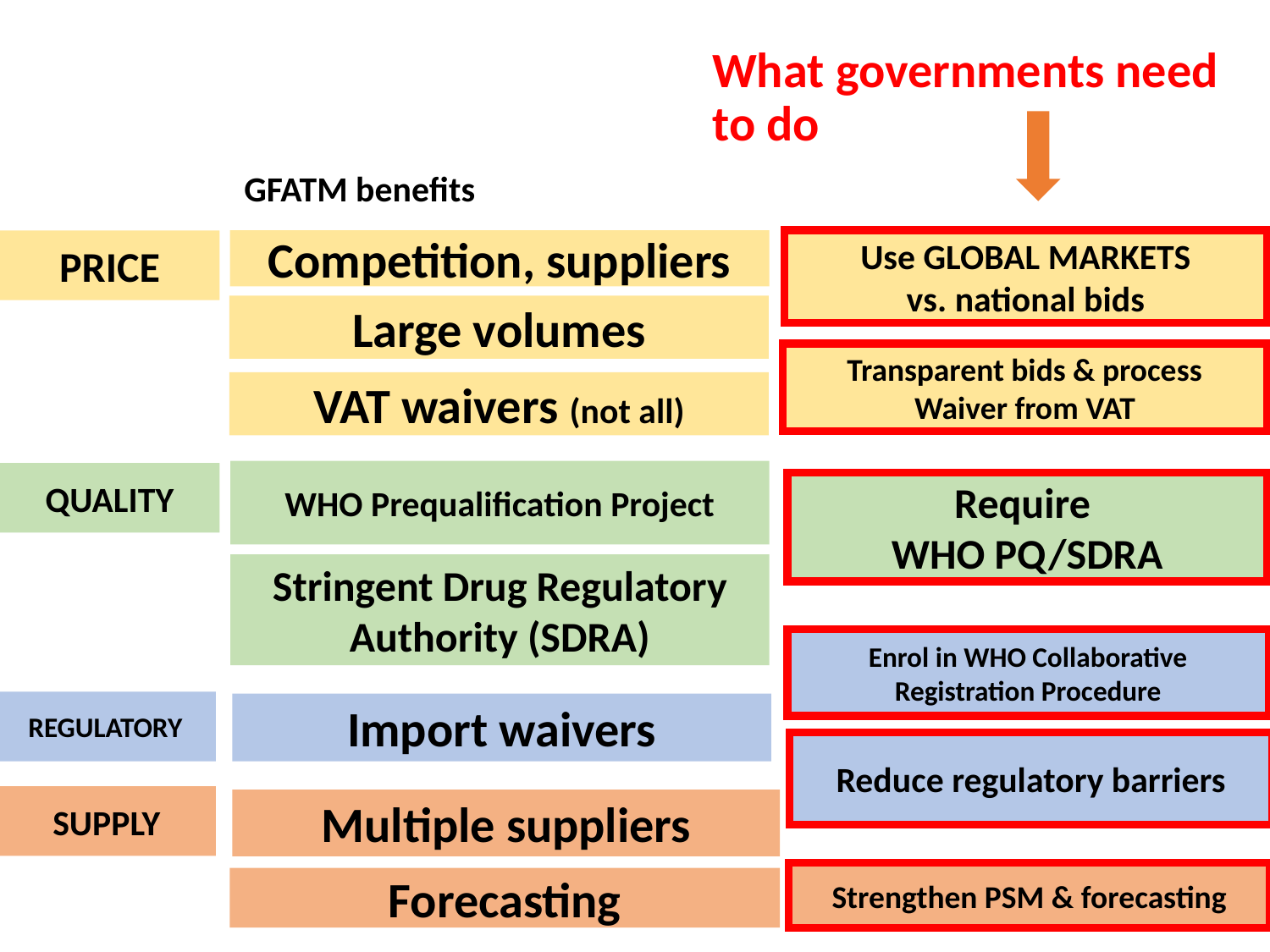

# What governments need to do

GFATM benefits
Use GLOBAL MARKETS
vs. national bids
Competition, suppliers
PRICE
Large volumes
Transparent bids & process
Waiver from VAT
VAT waivers (not all)
WHO Prequalification Project
QUALITY
Require
WHO PQ/SDRA
Stringent Drug Regulatory Authority (SDRA)
Enrol in WHO Collaborative Registration Procedure
REGULATORY
Import waivers
Reduce regulatory barriers
SUPPLY
Multiple suppliers
Strengthen PSM & forecasting
Forecasting
6